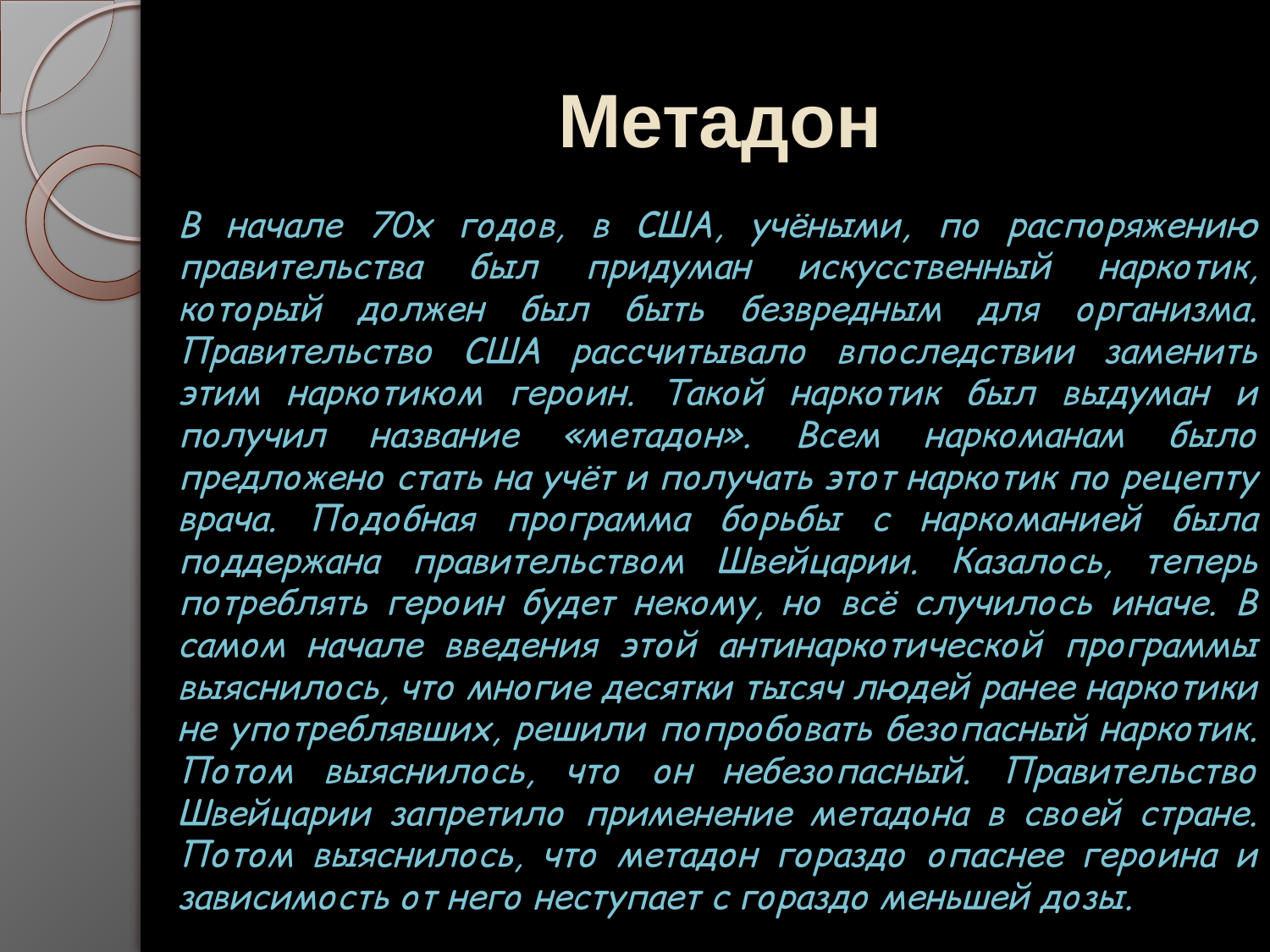

# Метадон
В начале 70х годов, в США, учёными, по распоряжению правительства был придуман искусственный наркотик, который должен был быть безвредным для организма. Правительство США рассчитывало впоследствии заменить этим наркотиком героин. Такой наркотик был выдуман и получил название «метадон». Всем наркоманам было предложено стать на учёт и получать этот наркотик по рецепту врача. Подобная программа борьбы с наркоманией была поддержана правительством Швейцарии. Казалось, теперь потреблять героин будет некому, но всё случилось иначе. В самом начале введения этой антинаркотической программы выяснилось, что многие десятки тысяч людей ранее наркотики не употреблявших, решили попробовать безопасный наркотик. Потом выяснилось, что он небезопасный. Правительство Швейцарии запретило применение метадона в своей стране. Потом выяснилось, что метадон гораздо опаснее героина и зависимость от него неступает с гораздо меньшей дозы.